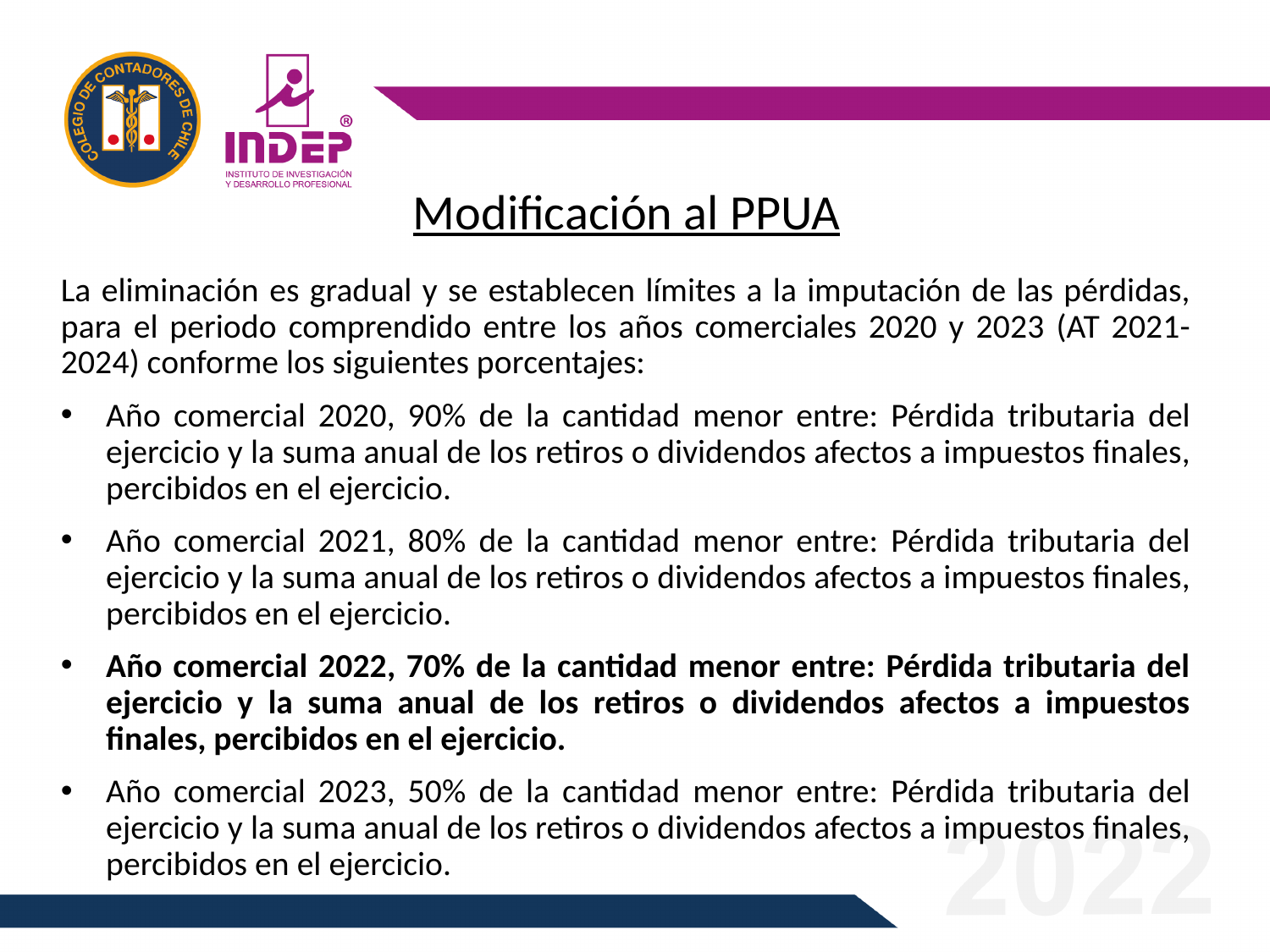

# Modificación al PPUA
La eliminación es gradual y se establecen límites a la imputación de las pérdidas, para el periodo comprendido entre los años comerciales 2020 y 2023 (AT 2021-2024) conforme los siguientes porcentajes:
Año comercial 2020, 90% de la cantidad menor entre: Pérdida tributaria del ejercicio y la suma anual de los retiros o dividendos afectos a impuestos finales, percibidos en el ejercicio.
Año comercial 2021, 80% de la cantidad menor entre: Pérdida tributaria del ejercicio y la suma anual de los retiros o dividendos afectos a impuestos finales, percibidos en el ejercicio.
Año comercial 2022, 70% de la cantidad menor entre: Pérdida tributaria del ejercicio y la suma anual de los retiros o dividendos afectos a impuestos finales, percibidos en el ejercicio.
Año comercial 2023, 50% de la cantidad menor entre: Pérdida tributaria del ejercicio y la suma anual de los retiros o dividendos afectos a impuestos finales, percibidos en el ejercicio.